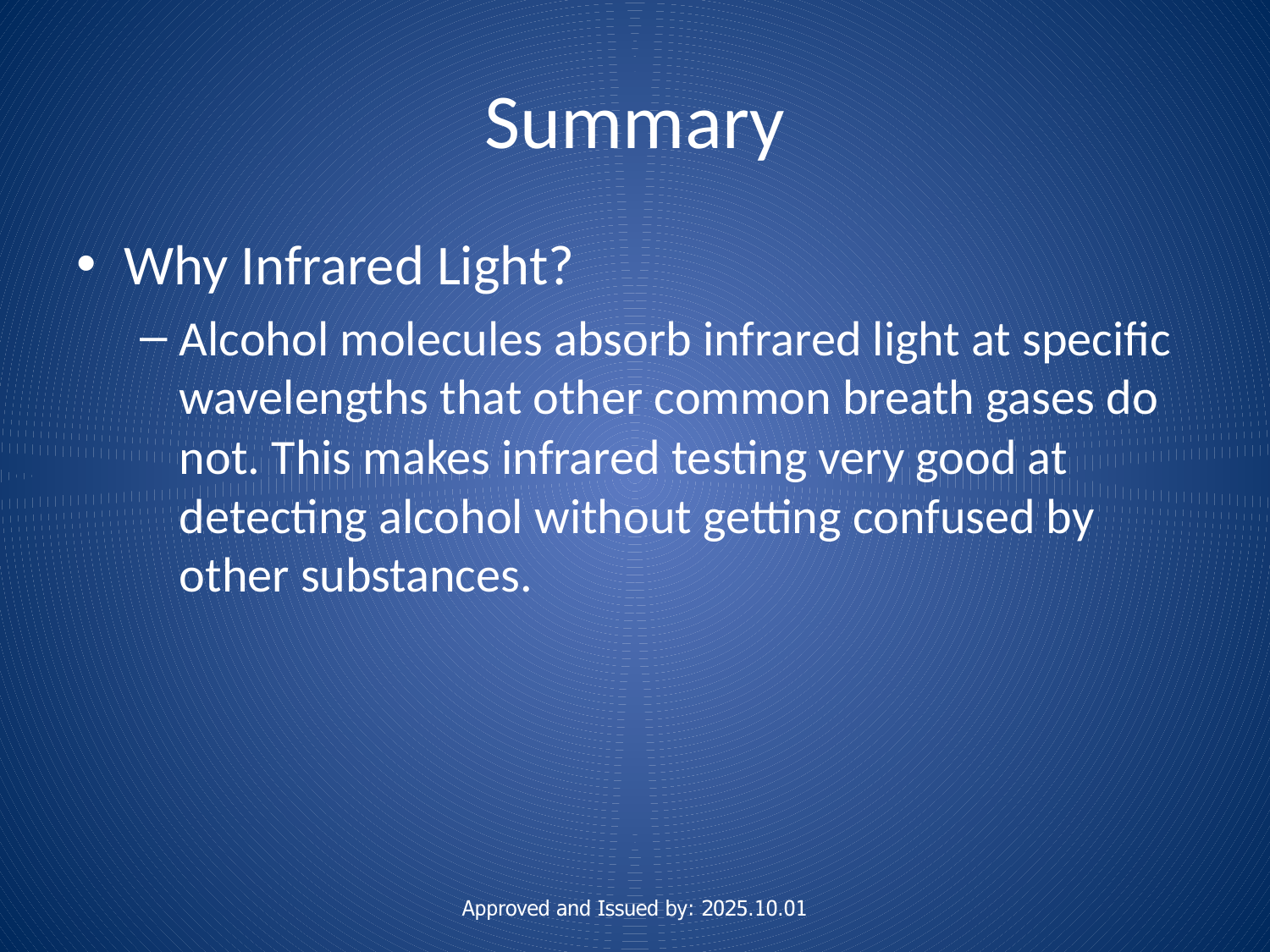

# Summary
Why Infrared Light?
Alcohol molecules absorb infrared light at specific wavelengths that other common breath gases do not. This makes infrared testing very good at detecting alcohol without getting confused by other substances.
Approved and Issued by: 2025.10.01